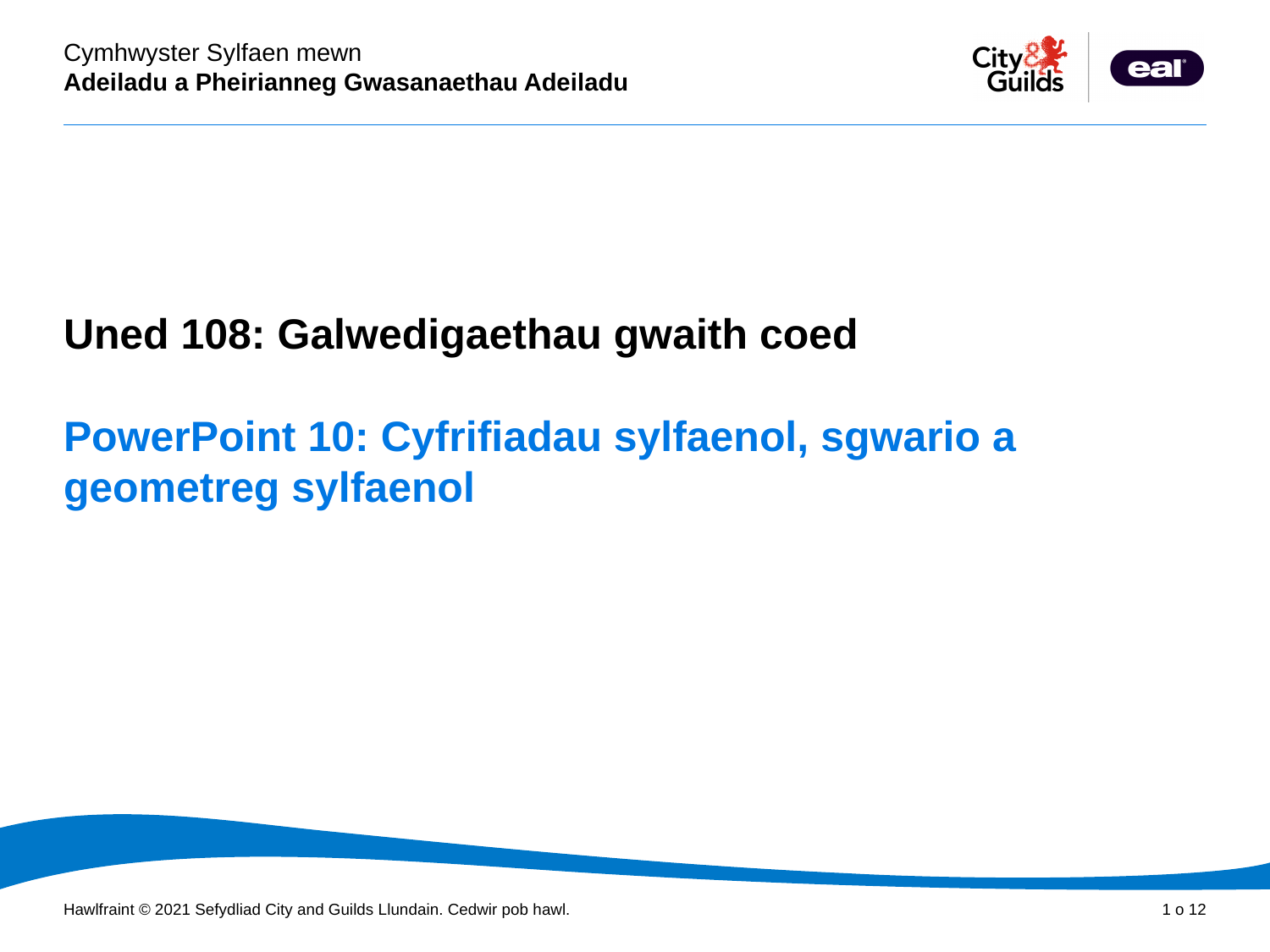

Cyflwyniad PowerPoint
Uned 108: Galwedigaethau gwaith coed
# PowerPoint 10: Cyfrifiadau sylfaenol, sgwario a geometreg sylfaenol